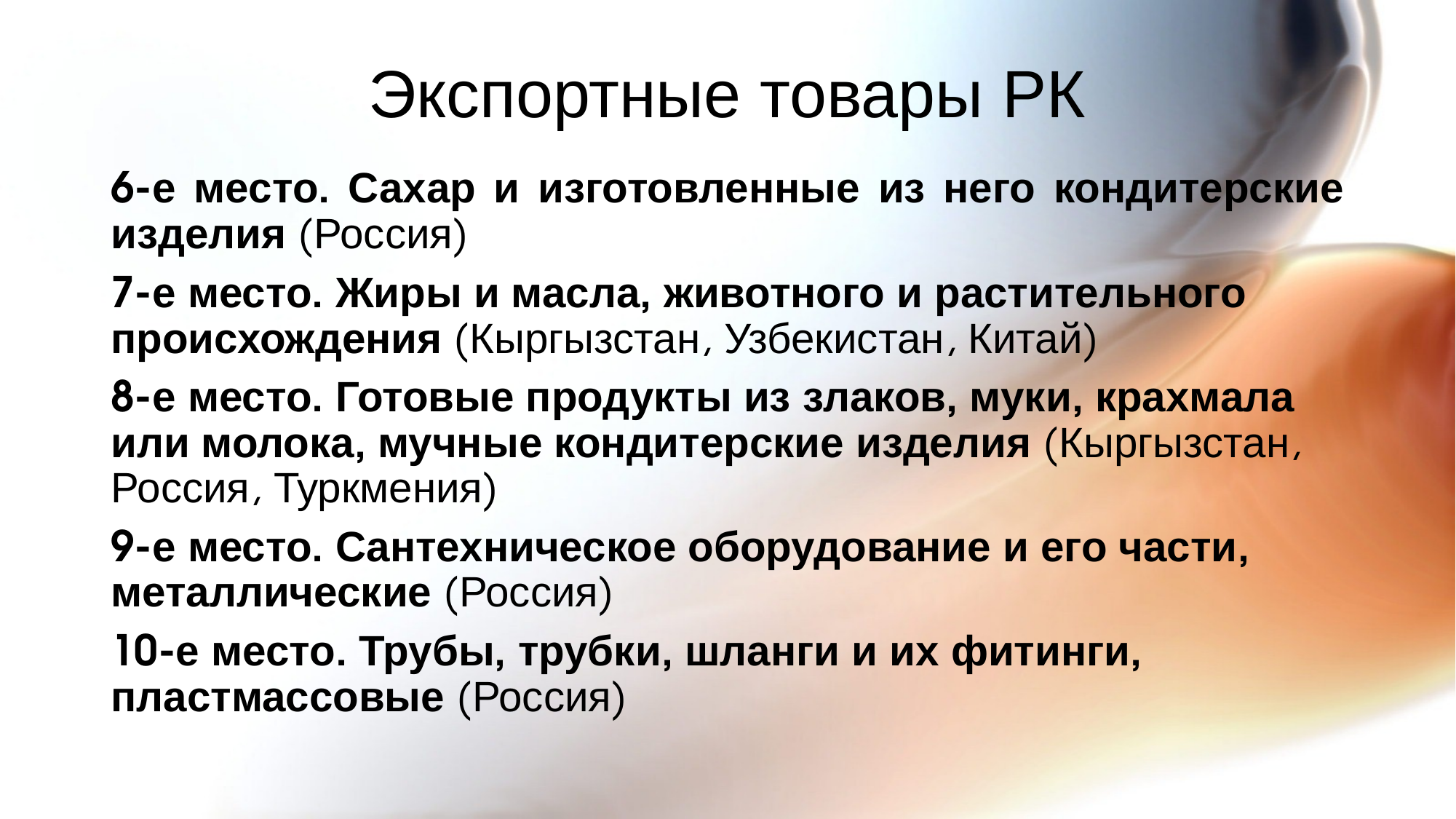

# Экспортные товары РК
6-е место. Сахар и изготовленные из него кондитерские изделия (Россия)
7-е место. Жиры и масла, животного и растительного происхождения (Кыргызстан, Узбекистан, Китай)
8-е место. Готовые продукты из злаков, муки, крахмала или молока, мучные кондитерские изделия (Кыргызстан, Россия, Туркмения)
9-е место. Сантехническое оборудование и его части, металлические (Россия)
10-е место. Трубы, трубки, шланги и их фитинги, пластмассовые (Россия)